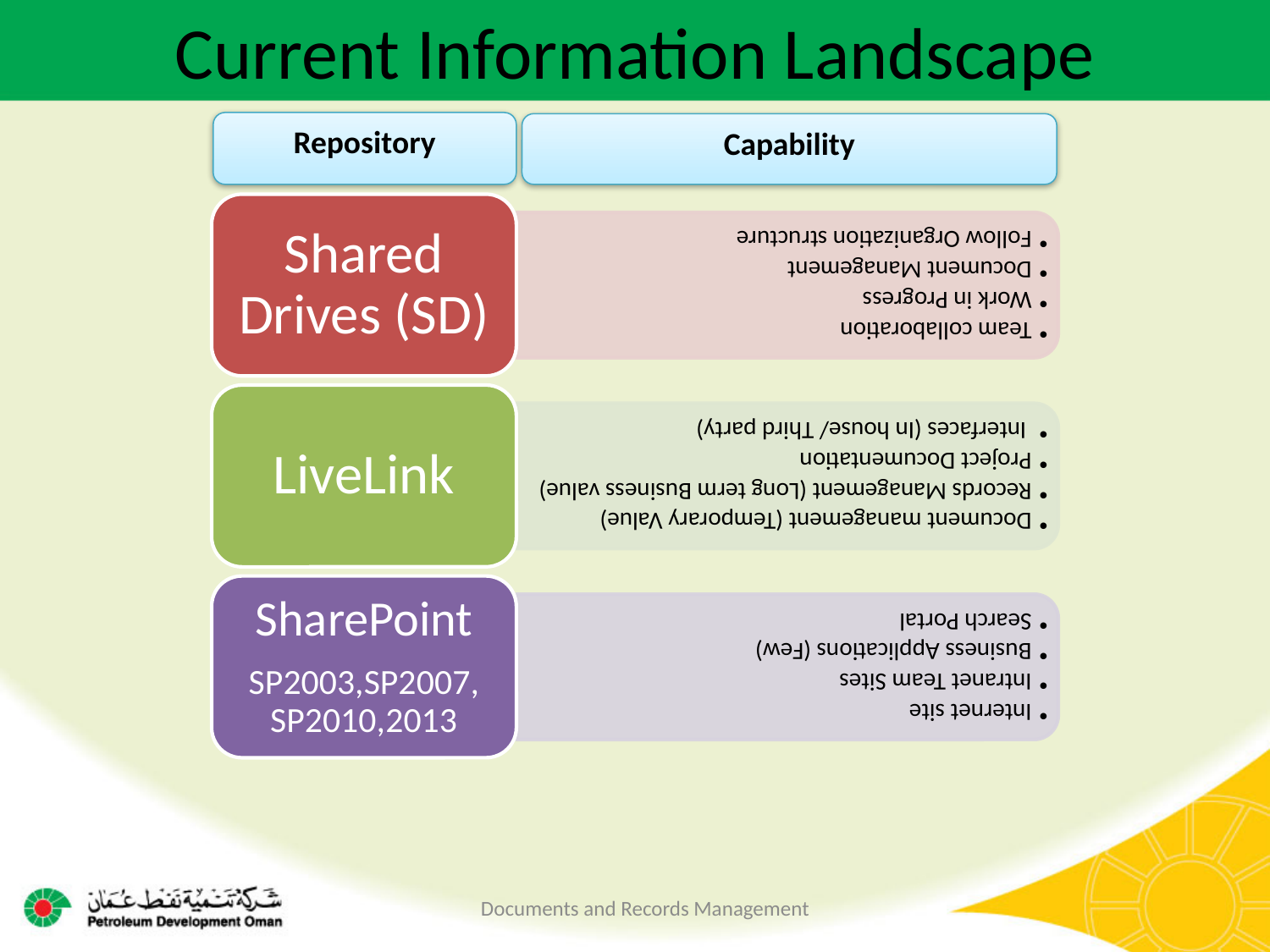

# Current Information Landscape
Repository
Capability
Team collaboration
Work in Progress
Document Management
Follow Organization structure
Shared Drives (SD)
Document management (Temporary Value)
Records Management (Long term Business value)
Project Documentation
 Interfaces (In house/ Third party)
LiveLink
Internet site
Intranet Team Sites
Business Applications (Few)
Search Portal
SharePoint
SP2003,SP2007, SP2010,2013
Documents and Records Management